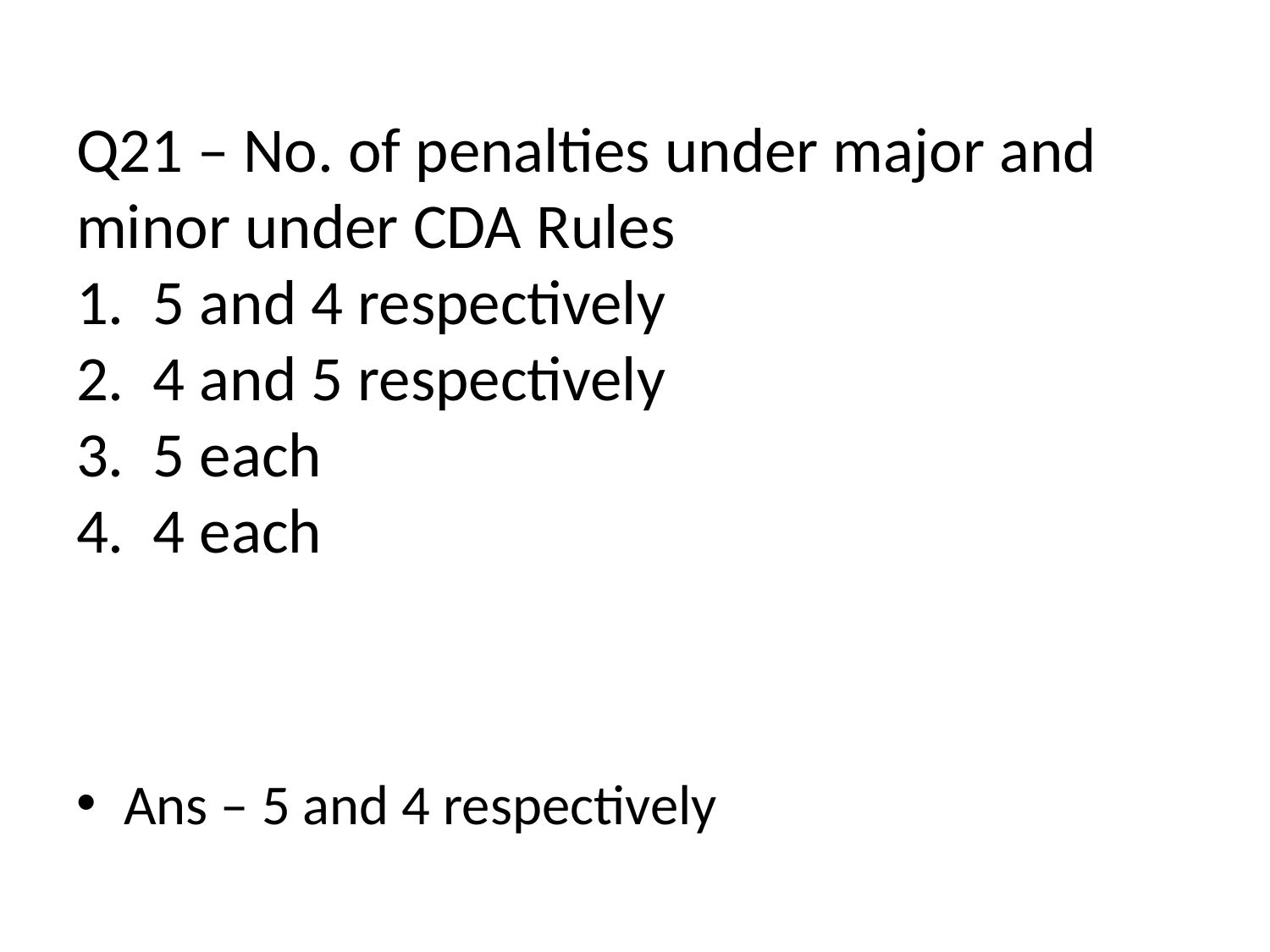

# Q21 – No. of penalties under major and minor under CDA Rules 1.  5 and 4 respectively 2.  4 and 5 respectively 3.  5 each 4.  4 each
Ans – 5 and 4 respectively